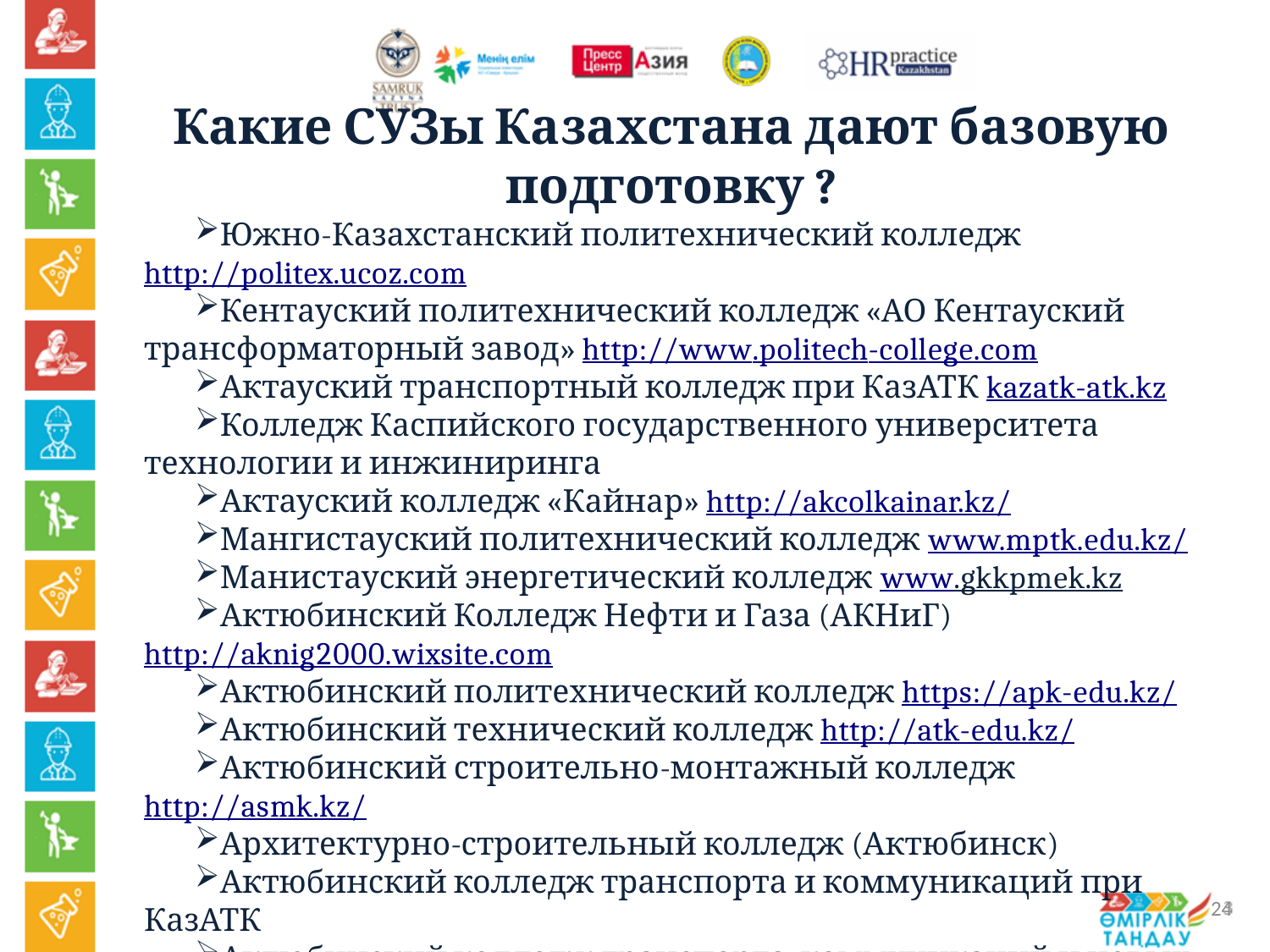

Какие СУЗы Казахстана дают базовую подготовку ?
Южно-Казахстанский политехнический колледж http://politex.ucoz.com
Кентауский политехнический колледж «АО Кентауский  трансформаторный завод» http://www.politech-college.com
Актауский транспортный колледж при КазАТК kazatk-atk.kz
Колледж Каспийского государственного университета технологии и инжиниринга
Актауский колледж «Кайнар» http://akcolkainar.kz/
Мангистауский политехнический колледж www.mptk.edu.kz/
Манистауский энергетический колледж www.gkkpmek.kz
Актюбинский Колледж Нефти и Газа (АКНиГ) http://aknig2000.wixsite.com
Актюбинский политехнический колледж https://apk-edu.kz/
Актюбинский технический колледж http://atk-edu.kz/
Актюбинский строительно-монтажный колледж http://asmk.kz/
Архитектурно-строительный колледж (Актюбинск)
Актюбинский колледж транспорта и коммуникаций при КазАТК
Актюбинский колледж транспорта, коммуникаций и новых технологий http://aktk-nt.kz
24